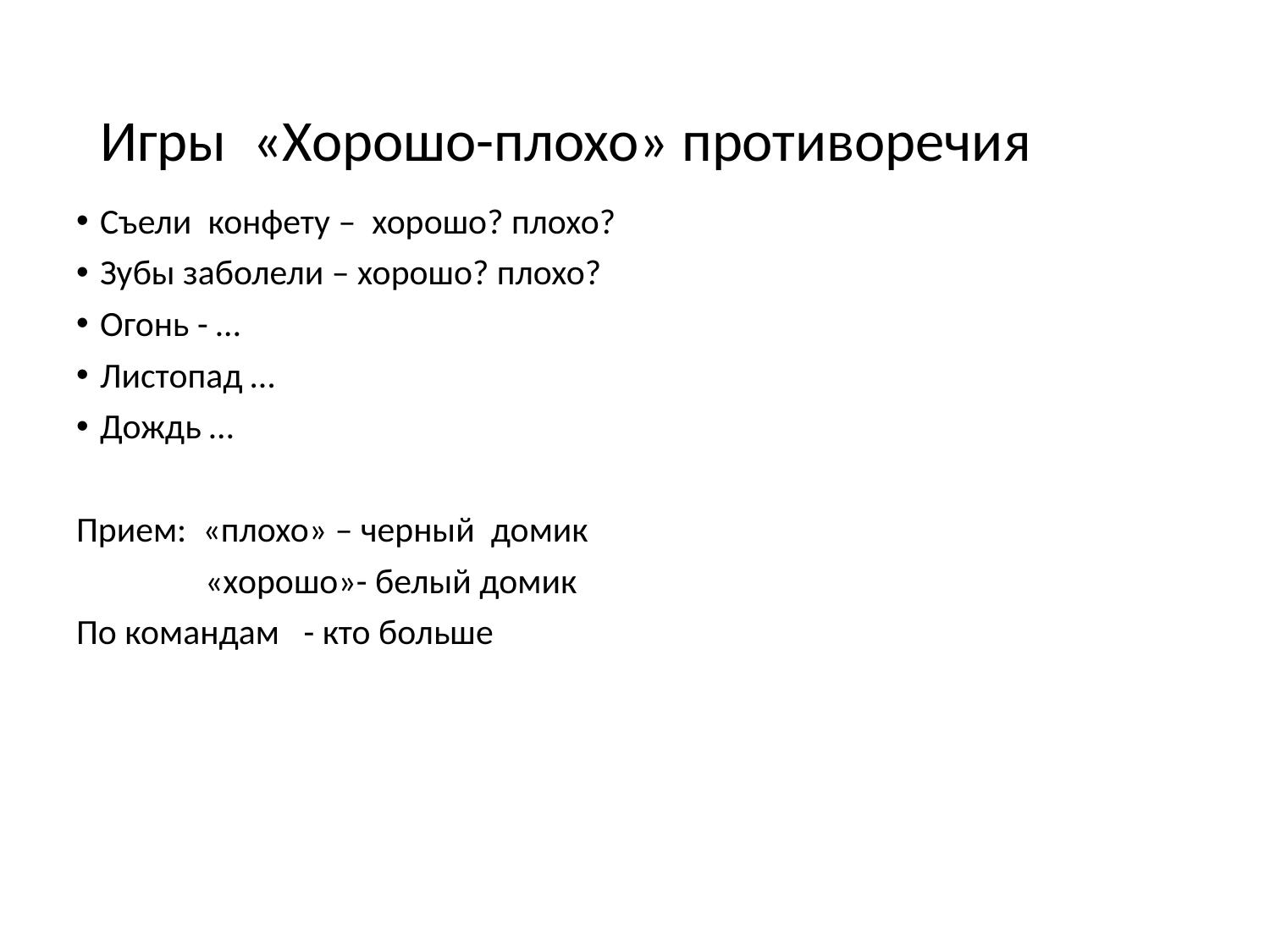

# Игры  «Хорошо-плохо» противоречия
Съели  конфету –  хорошо? плохо?
Зубы заболели – хорошо? плохо?
Огонь - …
Листопад …
Дождь …

Прием:  «плохо» – черный  домик
                «хорошо»- белый домик
По командам   - кто больше